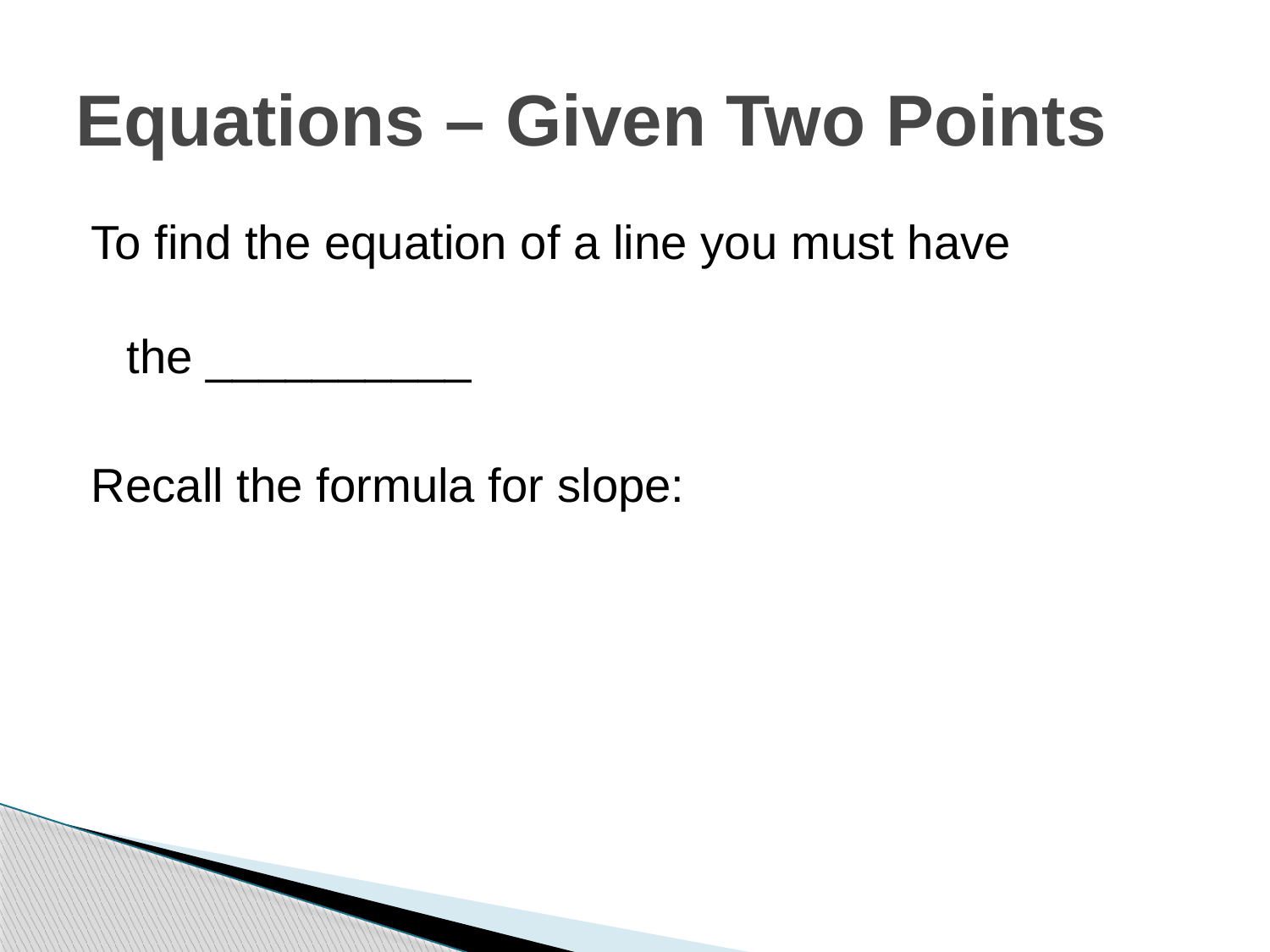

# Equations – Given Two Points
To find the equation of a line you must have
the __________

Recall the formula for slope: